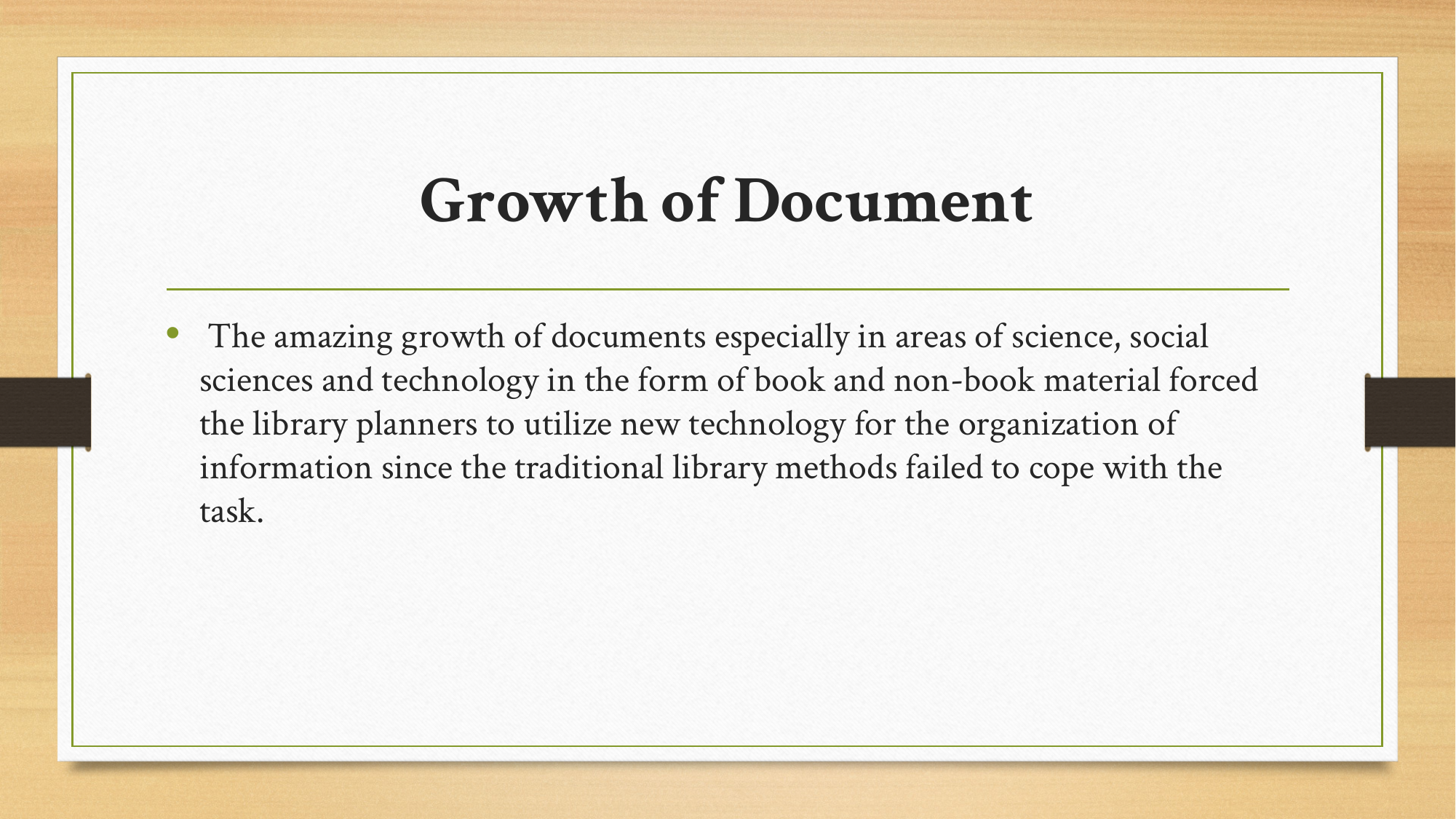

# Growth of Document
 The amazing growth of documents especially in areas of science, social sciences and technology in the form of book and non-book material forced the library planners to utilize new technology for the organization of information since the traditional library methods failed to cope with the task.